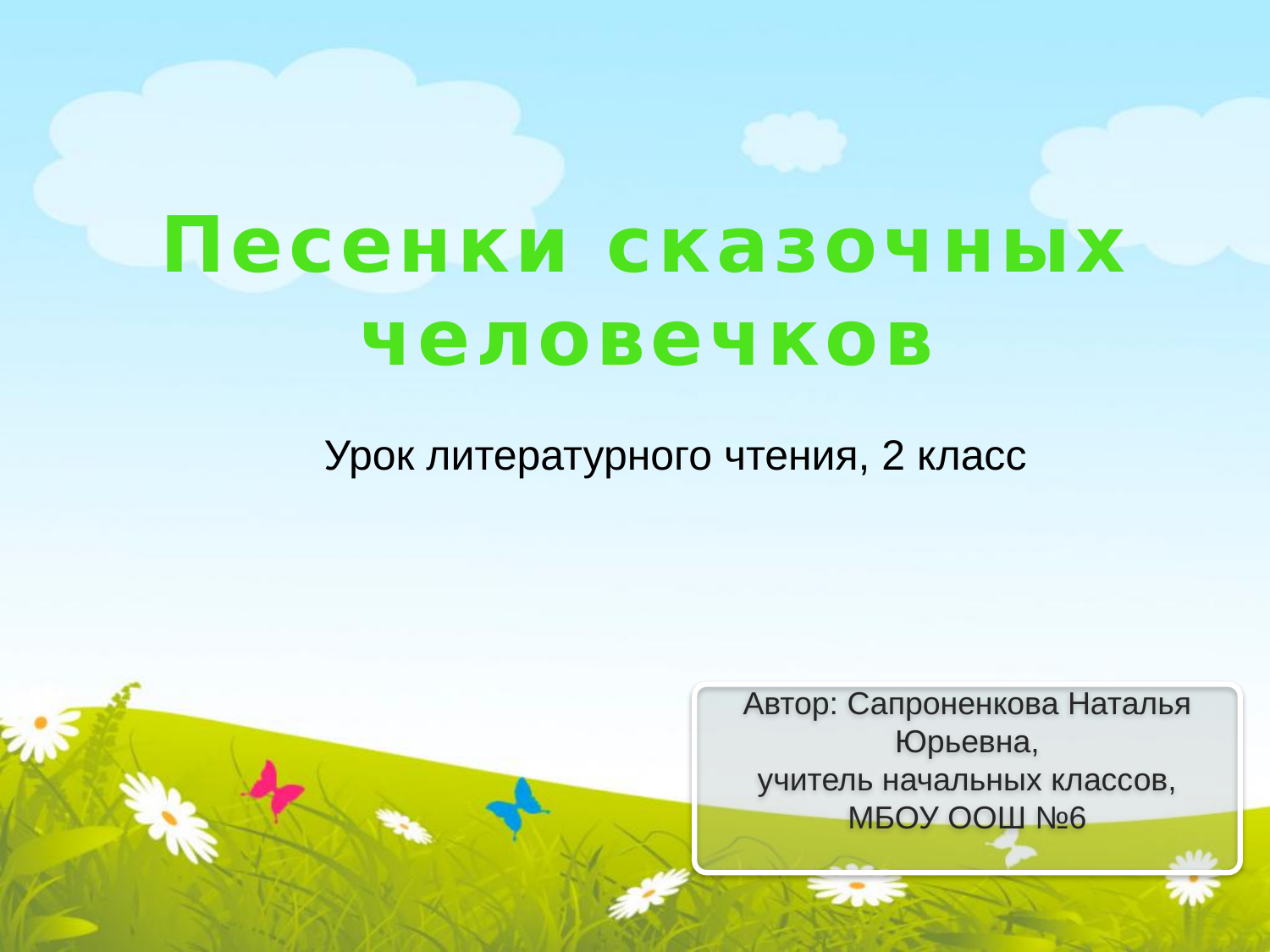

Песенки сказочных человечков
    Урок литературного чтения, 2 класс
Автор: Сапроненкова Наталья Юрьевна,
учитель начальных классов,
МБОУ ООШ №6